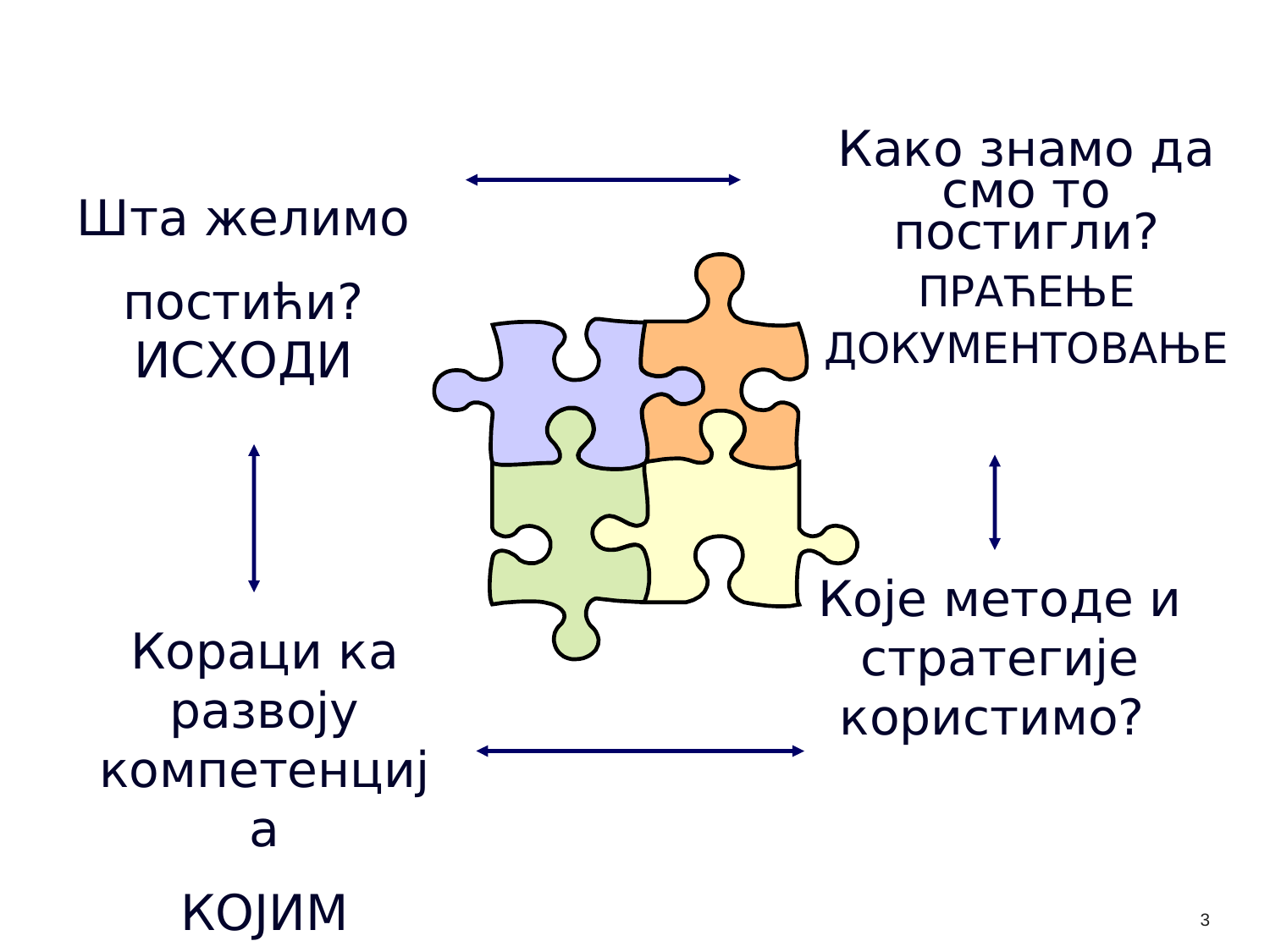

Како знамо да смо то постигли?
ПРАЋЕЊЕ
ДОКУМЕНТОВАЊЕ
Шта желимо
постићи?
ИСХОДИ

Које методе и стратегије користимо?

Кораци ка развоју компетенција
КОЈИМ ПУТЕМ?

3